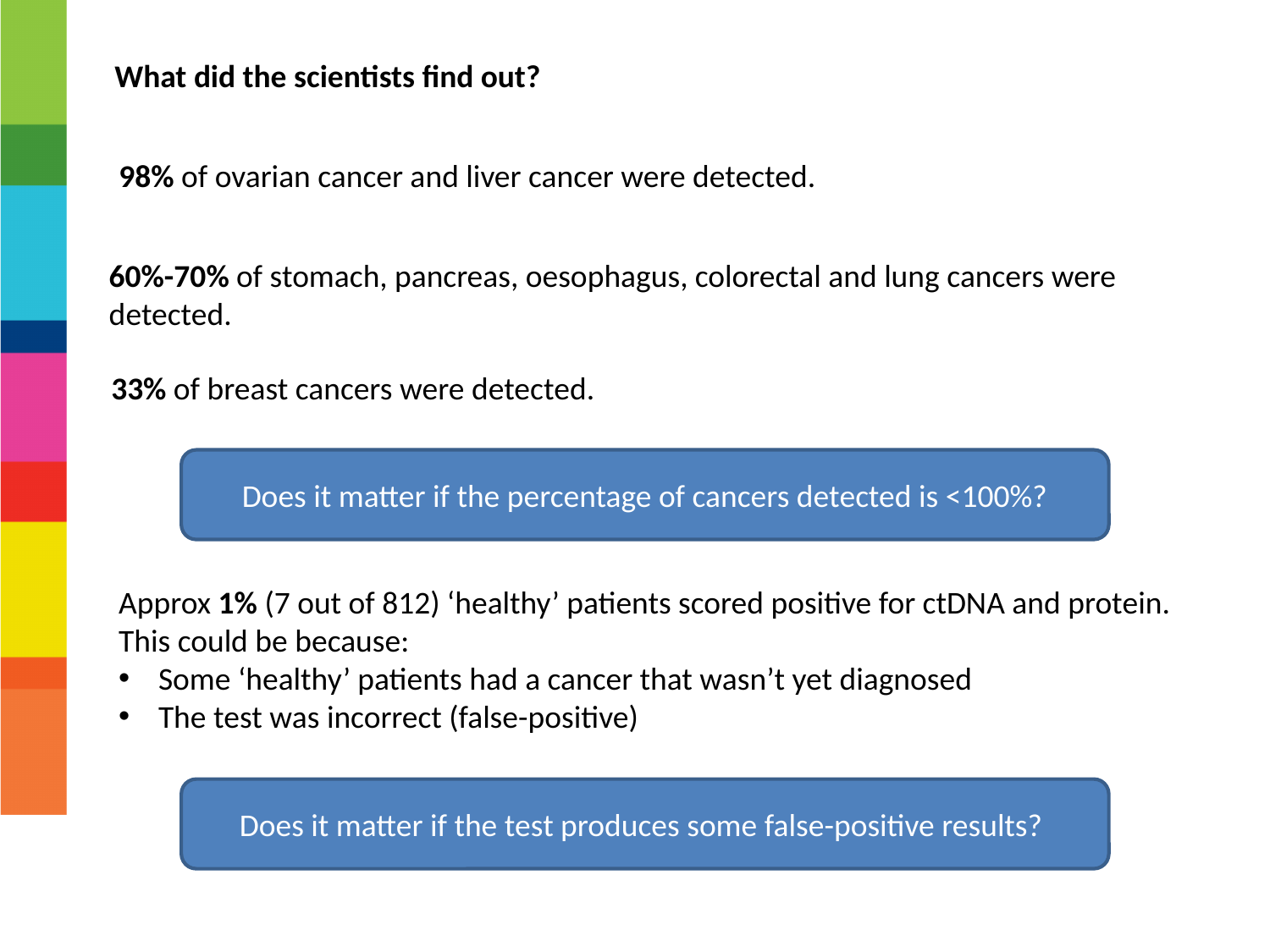

What did the scientists find out?
98% of ovarian cancer and liver cancer were detected.
60%-70% of stomach, pancreas, oesophagus, colorectal and lung cancers were detected.
33% of breast cancers were detected.
Does it matter if the percentage of cancers detected is <100%?
Approx 1% (7 out of 812) ‘healthy’ patients scored positive for ctDNA and protein.
This could be because:
Some ‘healthy’ patients had a cancer that wasn’t yet diagnosed
The test was incorrect (false-positive)
Does it matter if the test produces some false-positive results?